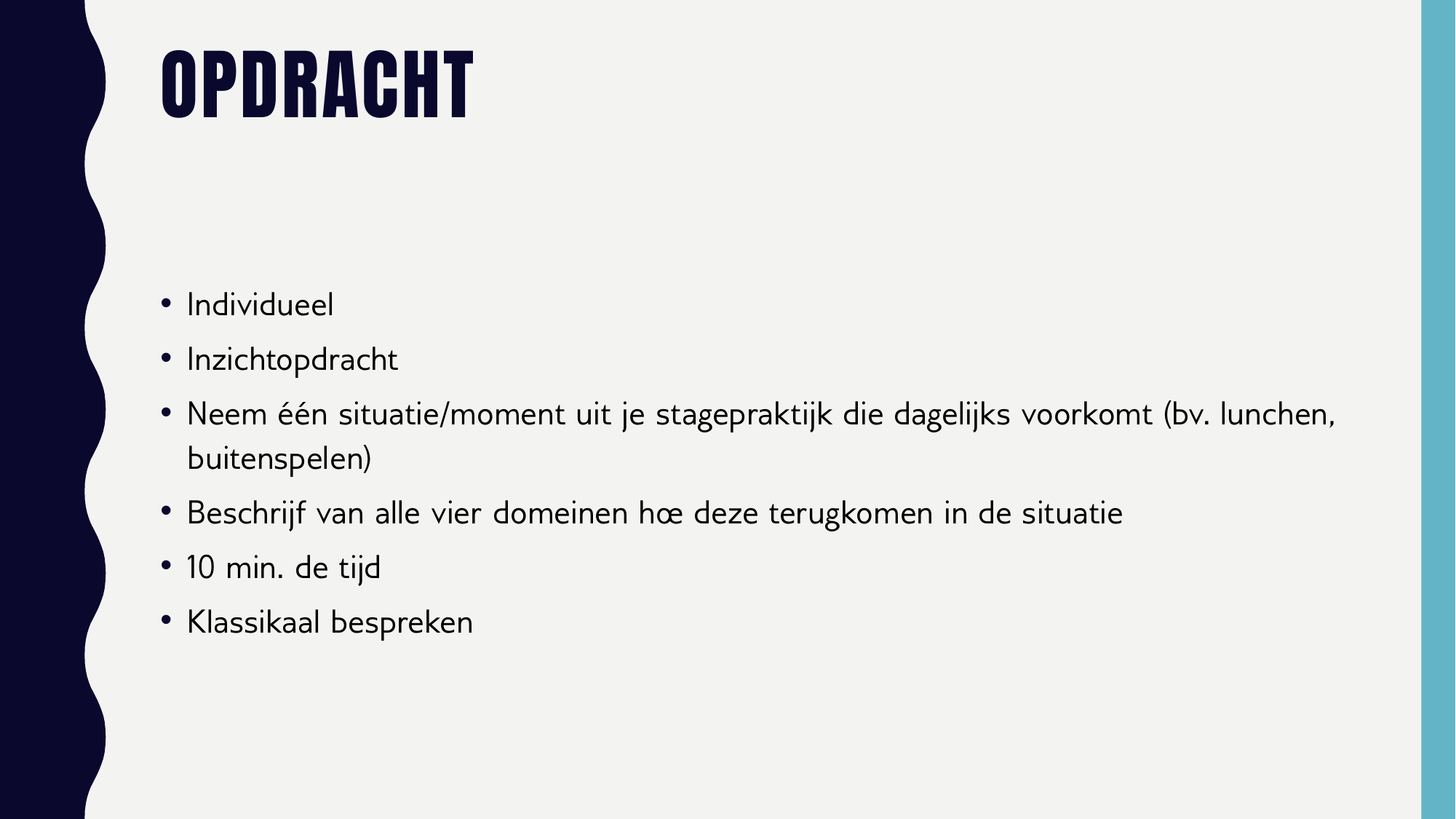

# opdracht
Individueel
Inzichtopdracht
Neem één situatie/moment uit je stagepraktijk die dagelijks voorkomt (bv. lunchen, buitenspelen)
Beschrijf van alle vier domeinen hoe deze terugkomen in de situatie
10 min. de tijd
Klassikaal bespreken